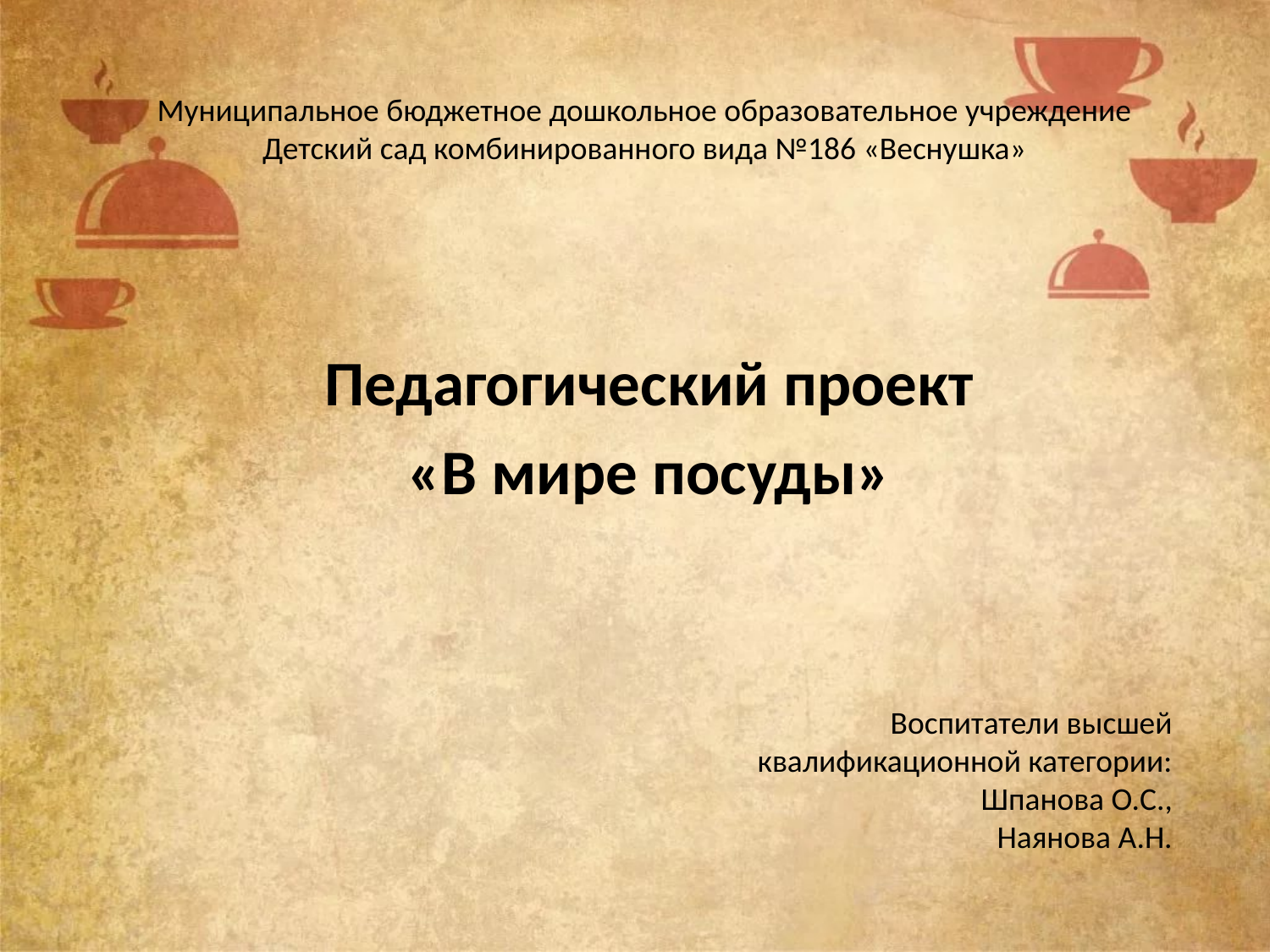

# Муниципальное бюджетное дошкольное образовательное учреждение Детский сад комбинированного вида №186 «Веснушка»
Педагогический проект
«В мире посуды»
Воспитатели высшей квалификационной категории:
Шпанова О.С.,
Наянова А.Н.